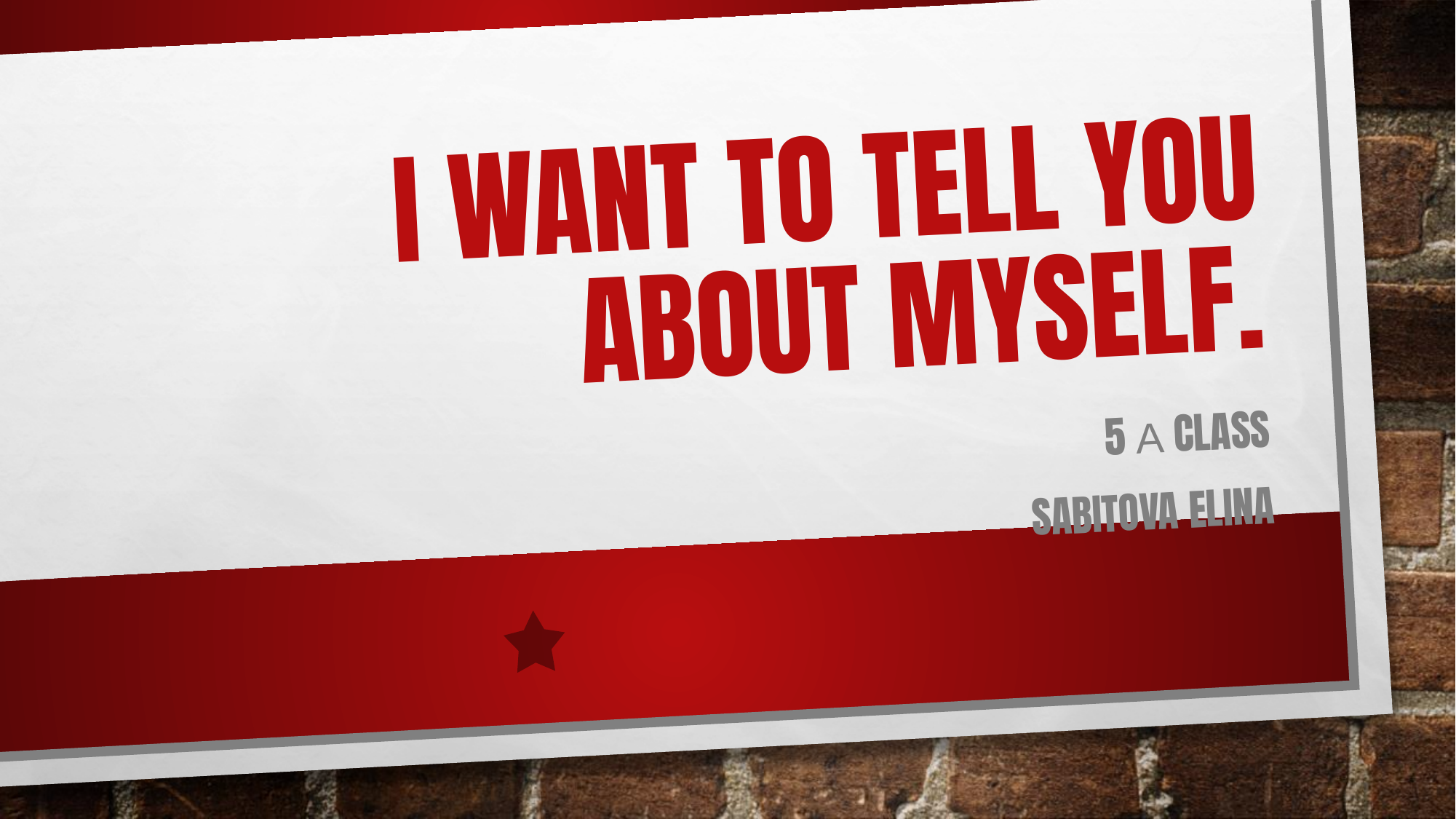

# I want to tell you about myself.
5 а class
Sabitova elina